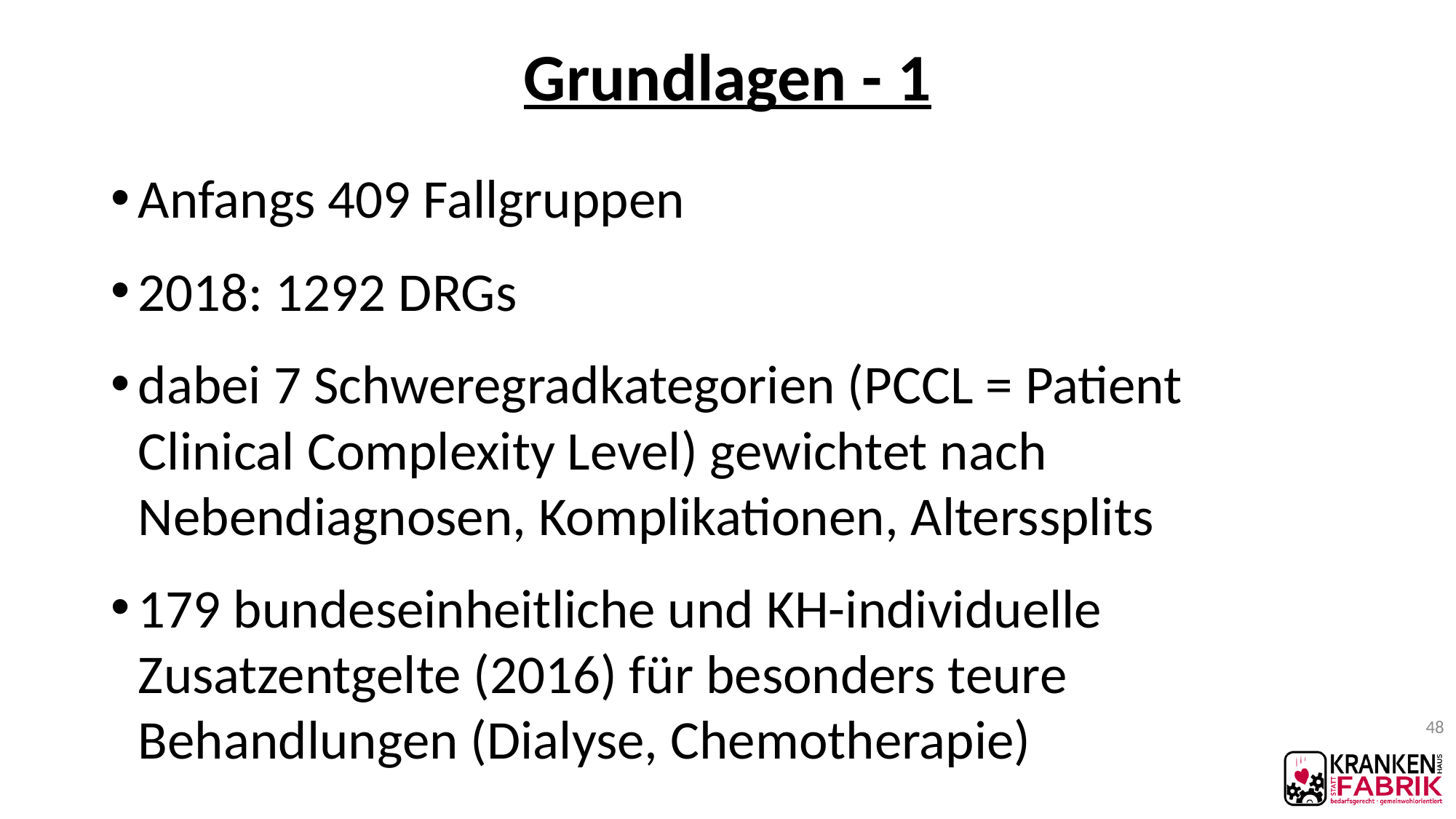

# Grundlagen - 1
Anfangs 409 Fallgruppen
2018: 1292 DRGs
dabei 7 Schweregradkategorien (PCCL = Patient Clinical Complexity Level) gewichtet nach Nebendiagnosen, Komplikationen, Alterssplits
179 bundeseinheitliche und KH-individuelle Zusatzentgelte (2016) für besonders teure Behandlungen (Dialyse, Chemotherapie)
48